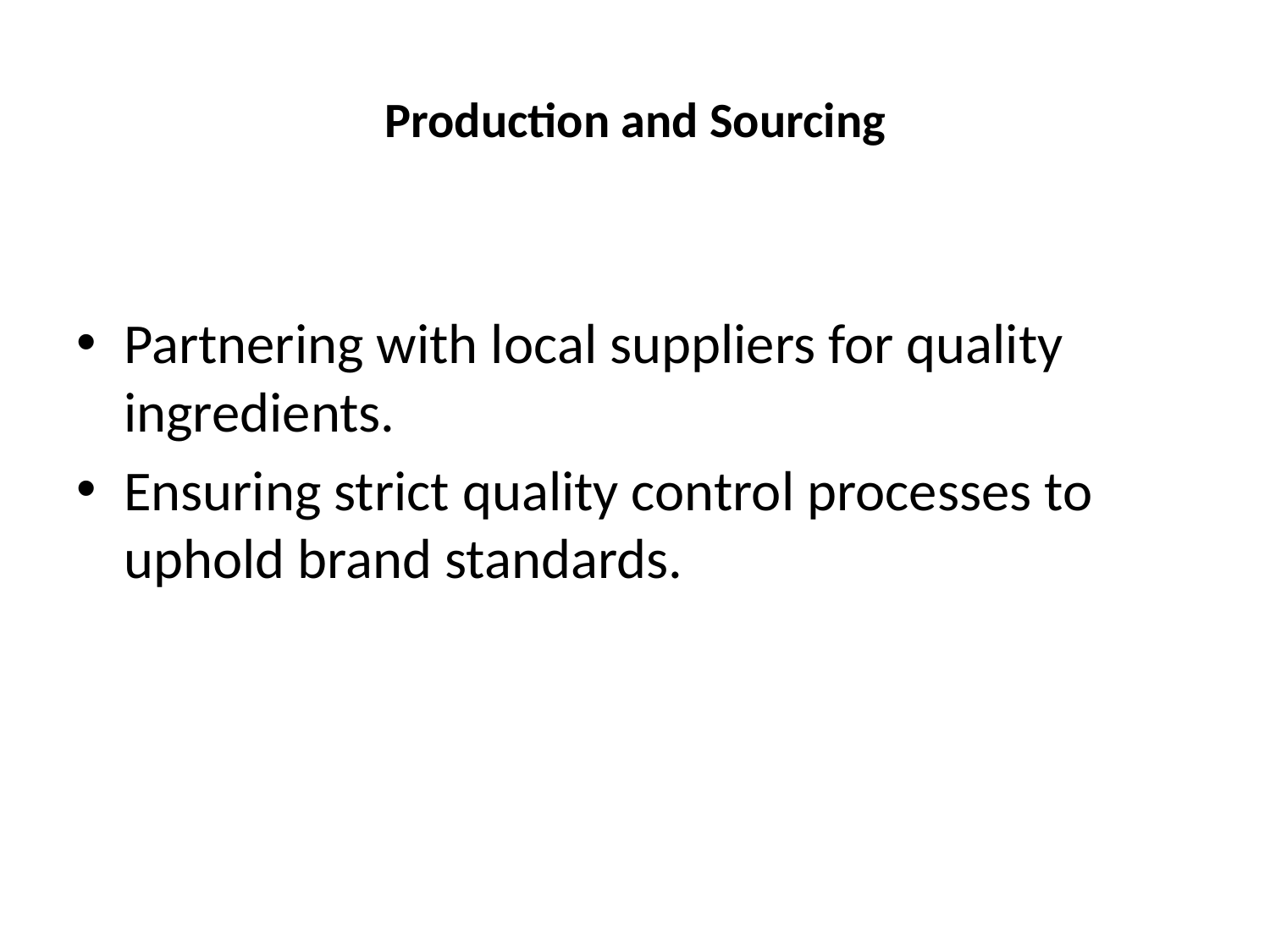

# Production and Sourcing

Partnering with local suppliers for quality ingredients.
Ensuring strict quality control processes to uphold brand standards.